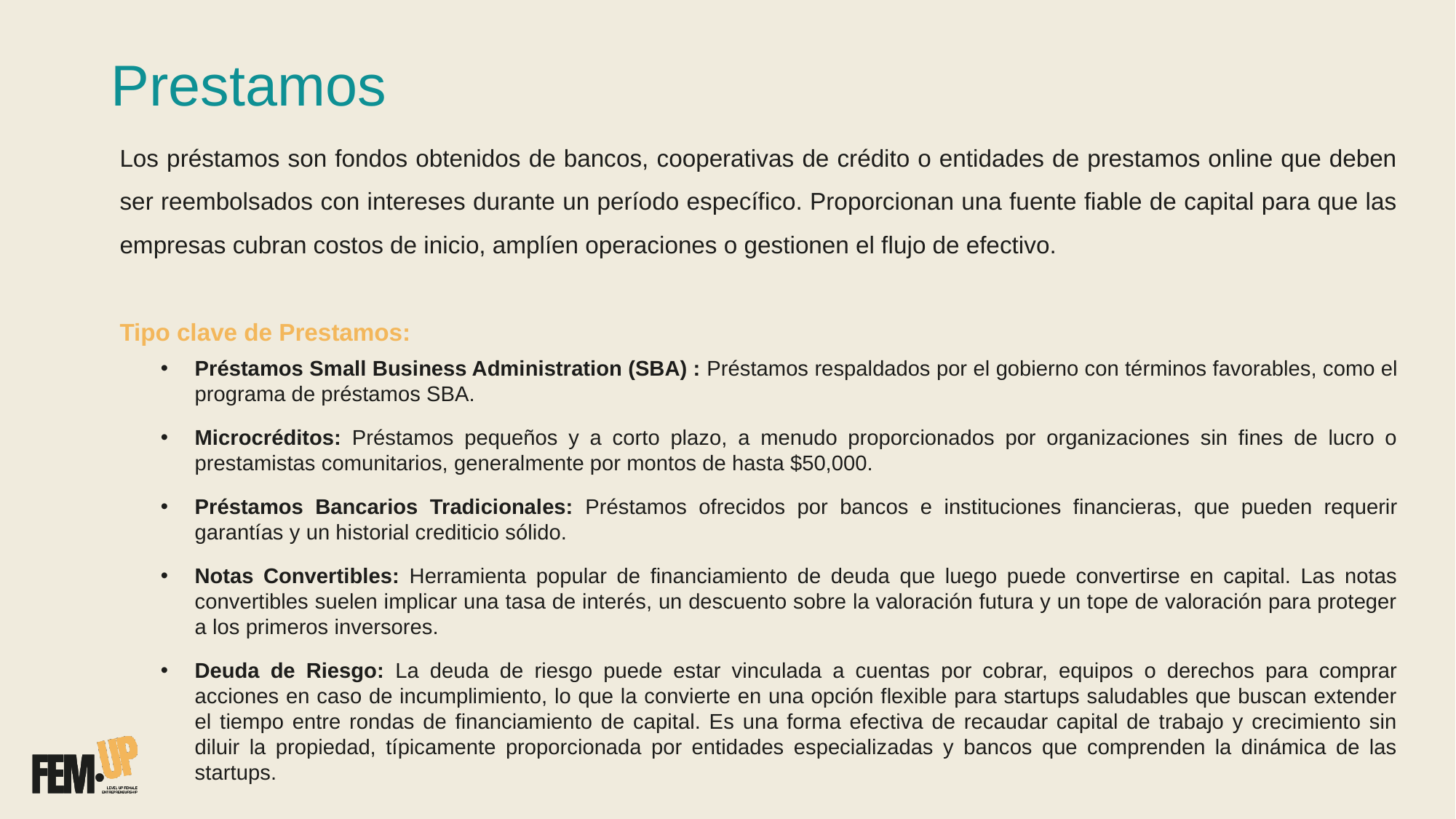

# Prestamos
Los préstamos son fondos obtenidos de bancos, cooperativas de crédito o entidades de prestamos online que deben ser reembolsados con intereses durante un período específico. Proporcionan una fuente fiable de capital para que las empresas cubran costos de inicio, amplíen operaciones o gestionen el flujo de efectivo.

Tipo clave de Prestamos:
Préstamos Small Business Administration (SBA) : Préstamos respaldados por el gobierno con términos favorables, como el programa de préstamos SBA.
Microcréditos: Préstamos pequeños y a corto plazo, a menudo proporcionados por organizaciones sin fines de lucro o prestamistas comunitarios, generalmente por montos de hasta $50,000.
Préstamos Bancarios Tradicionales: Préstamos ofrecidos por bancos e instituciones financieras, que pueden requerir garantías y un historial crediticio sólido.
Notas Convertibles: Herramienta popular de financiamiento de deuda que luego puede convertirse en capital. Las notas convertibles suelen implicar una tasa de interés, un descuento sobre la valoración futura y un tope de valoración para proteger a los primeros inversores.
Deuda de Riesgo: La deuda de riesgo puede estar vinculada a cuentas por cobrar, equipos o derechos para comprar acciones en caso de incumplimiento, lo que la convierte en una opción flexible para startups saludables que buscan extender el tiempo entre rondas de financiamiento de capital. Es una forma efectiva de recaudar capital de trabajo y crecimiento sin diluir la propiedad, típicamente proporcionada por entidades especializadas y bancos que comprenden la dinámica de las startups.